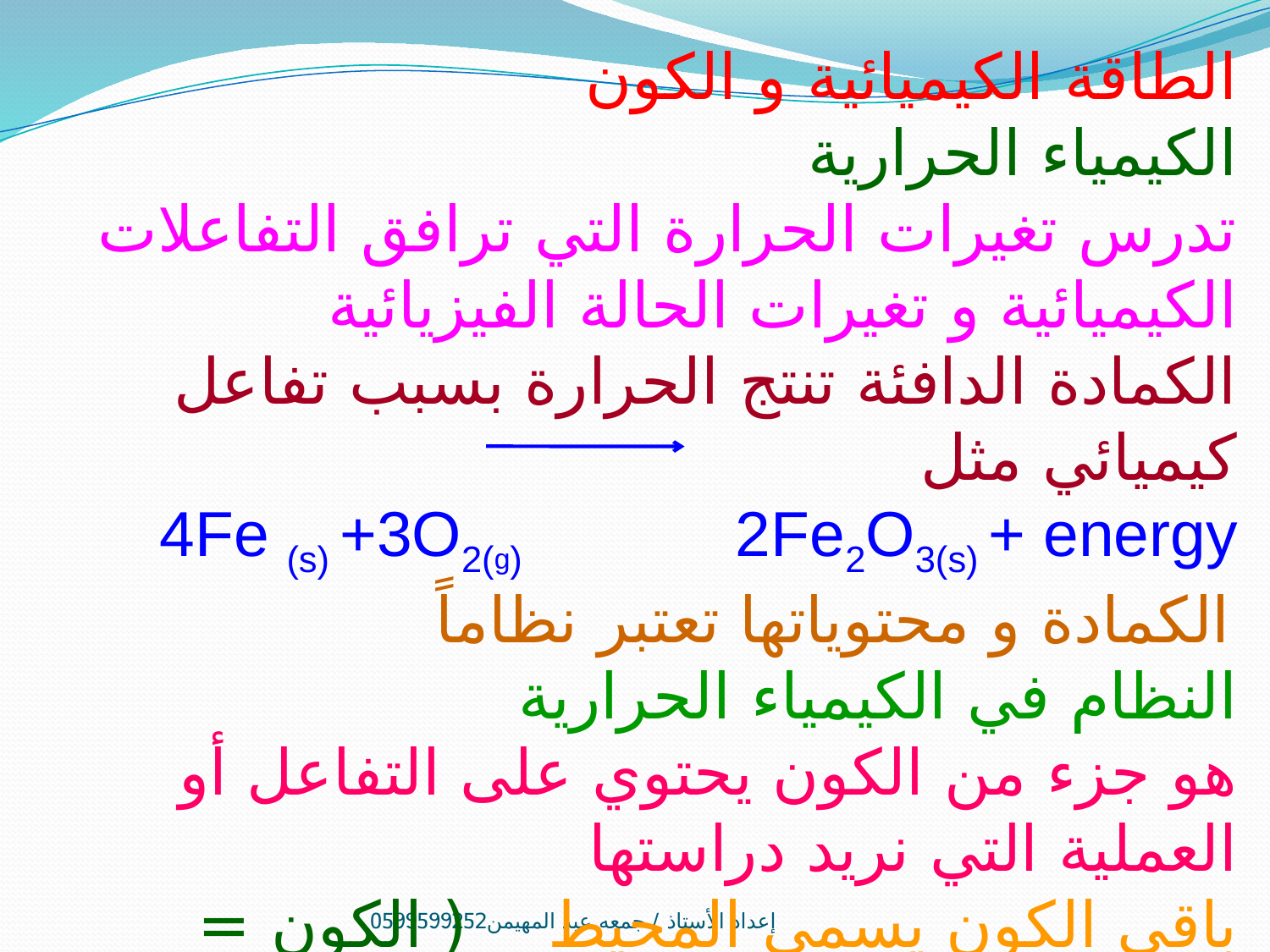

الطاقة الكيميائية و الكون
الكيمياء الحرارية
تدرس تغيرات الحرارة التي ترافق التفاعلات الكيميائية و تغيرات الحالة الفيزيائية
الكمادة الدافئة تنتج الحرارة بسبب تفاعل كيميائي مثل
4Fe (s) +3O2(g)                     2Fe2O3(s) + energy
الكمادة و محتوياتها تعتبر نظاماً
النظام في الكيمياء الحرارية
هو جزء من الكون يحتوي على التفاعل أو العملية التي نريد دراستها
باقي الكون يسمى المحيط    ( الكون = النظام + المحيط )
إعداد الأستاذ / جمعه عبد المهيمن0599599252